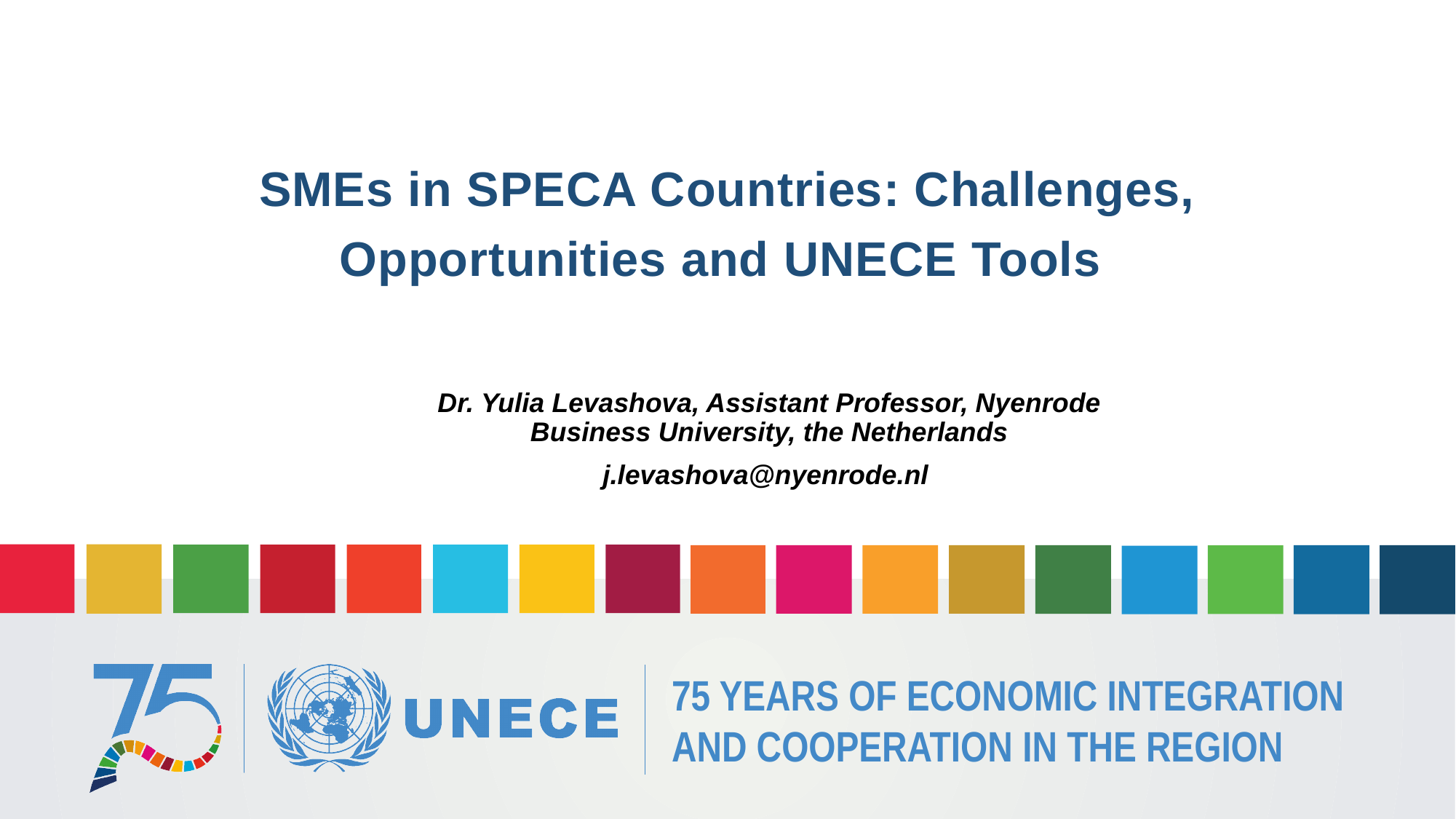

SMEs in SPECA Countries: Challenges, Opportunities and UNECE Tools
Dr. Yulia Levashova, Assistant Professor, Nyenrode Business University, the Netherlands
j.levashova@nyenrode.nl